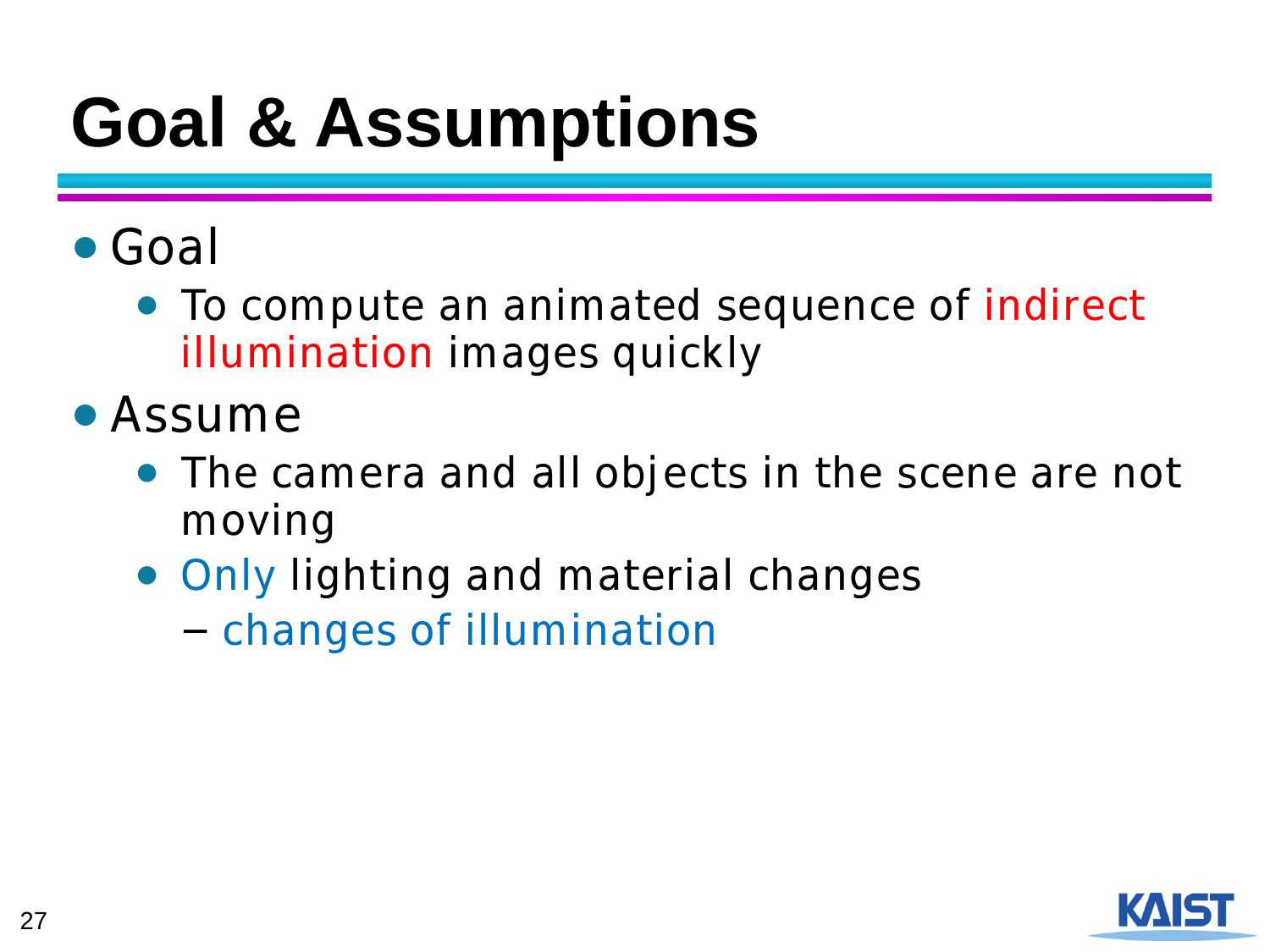

# Goal & Assumptions
Goal
To compute an animated sequence of indirect illumination images quickly
Assume
The camera and all objects in the scene are not moving
Only lighting and material changes
    – changes of illumination